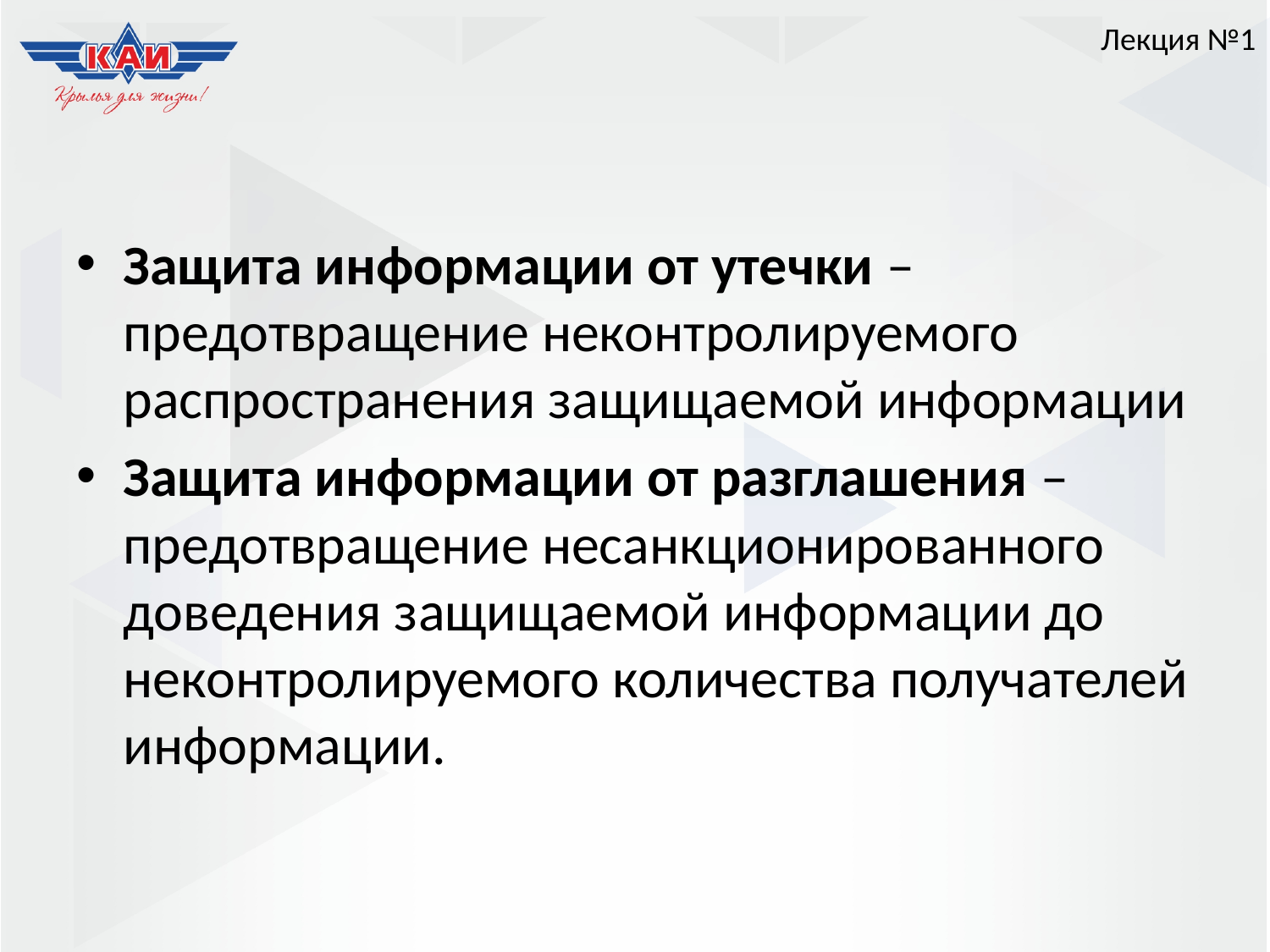

Лекция №1
#
Защита информации от утечки – предотвращение неконтролируемого распространения защищаемой информации
Защита информации от разглашения –предотвращение несанкционированного доведения защищаемой информации до неконтролируемого количества получателей информации.